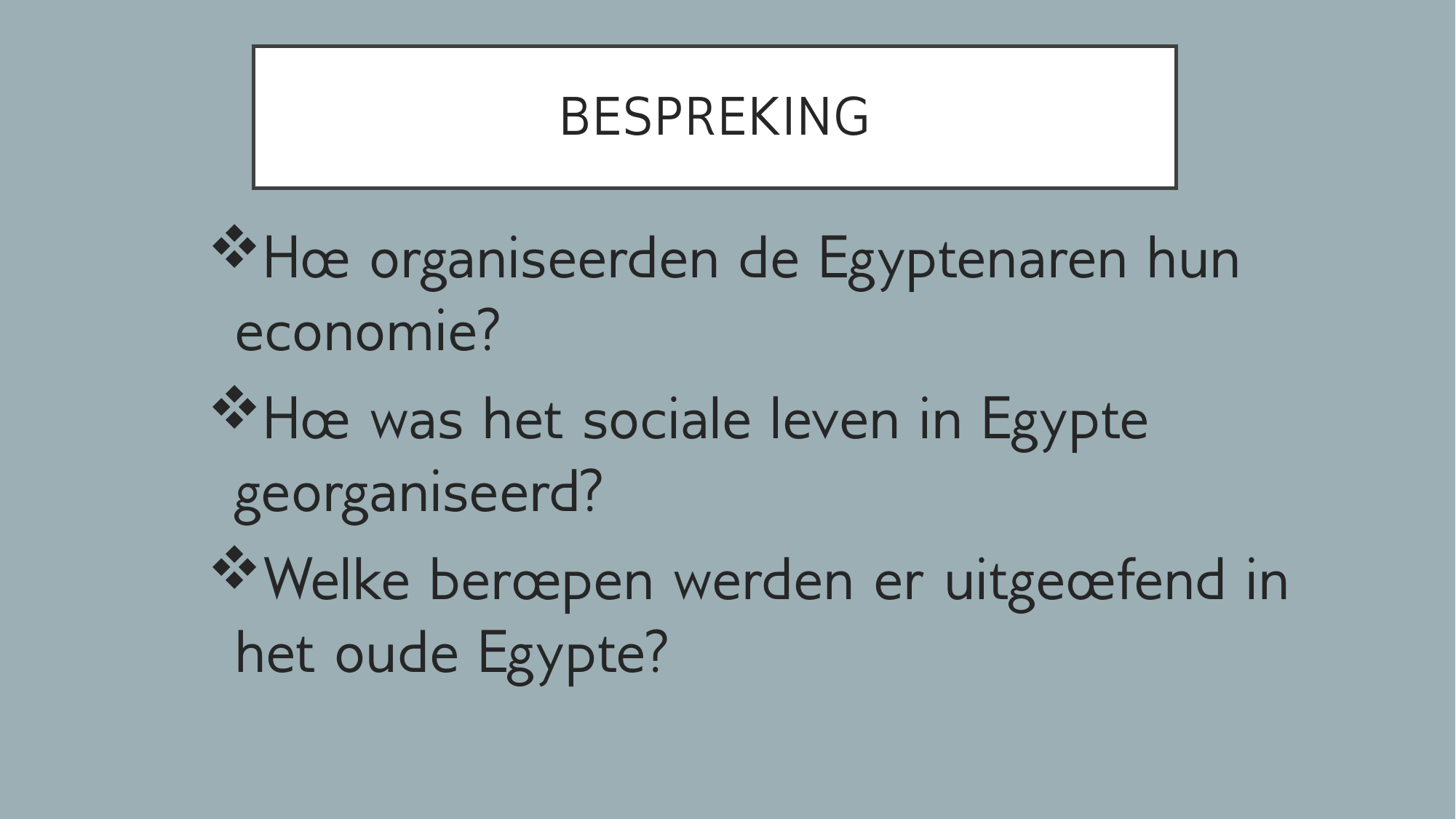

# Bespreking
Hoe organiseerden de Egyptenaren hun economie?
Hoe was het sociale leven in Egypte georganiseerd?
Welke beroepen werden er uitgeoefend in het oude Egypte?